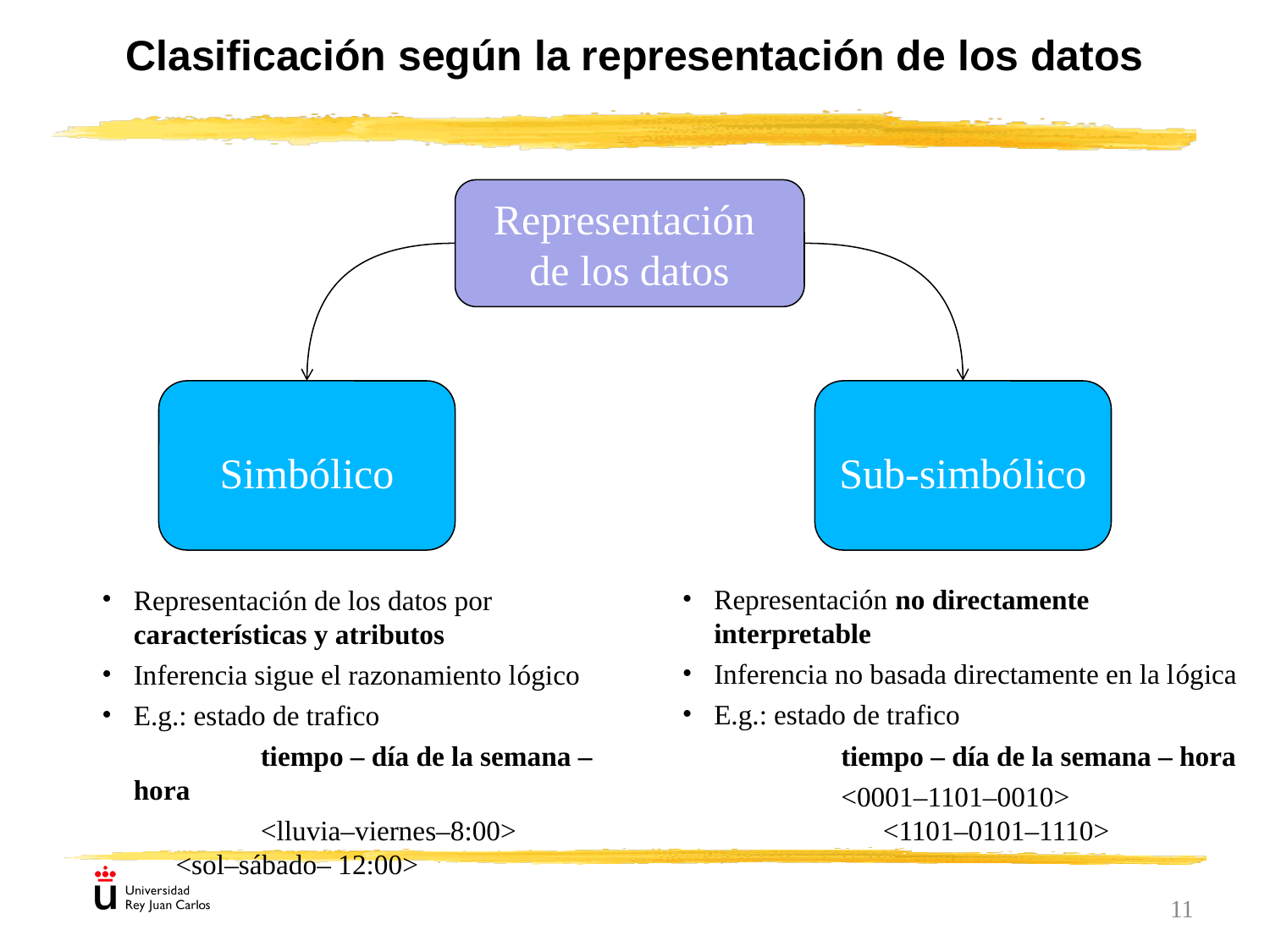

Clasificación según la representación de los datos

Representación  de los datos

Simbólico

Sub-simbólico
Representación no directamente interpretable
Inferencia no basada directamente en la lógica
E.g.: estado de trafico
		tiempo – día de la semana – hora
     	<0001–1101–0010>
       	      <1101–0101–1110>
Representación de los datos por características y atributos
Inferencia sigue el razonamiento lógico
E.g.: estado de trafico
		tiempo – día de la semana – hora
     	<lluvia–viernes–8:00>
	      <sol–sábado– 12:00>
11